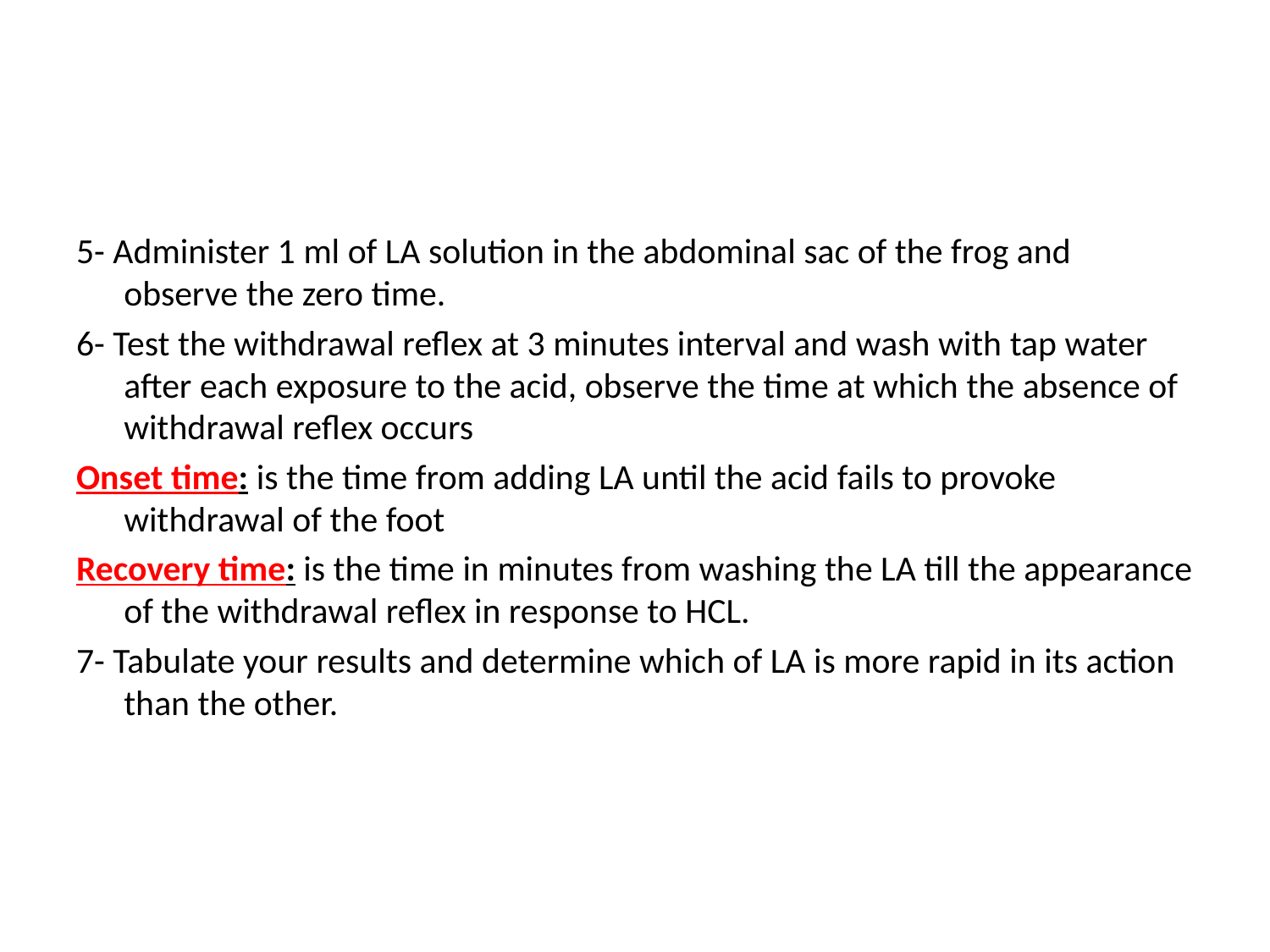

#
5- Administer 1 ml of LA solution in the abdominal sac of the frog and observe the zero time.
6- Test the withdrawal reflex at 3 minutes interval and wash with tap water after each exposure to the acid, observe the time at which the absence of withdrawal reflex occurs
Onset time: is the time from adding LA until the acid fails to provoke withdrawal of the foot
Recovery time: is the time in minutes from washing the LA till the appearance of the withdrawal reflex in response to HCL.
7- Tabulate your results and determine which of LA is more rapid in its action than the other.